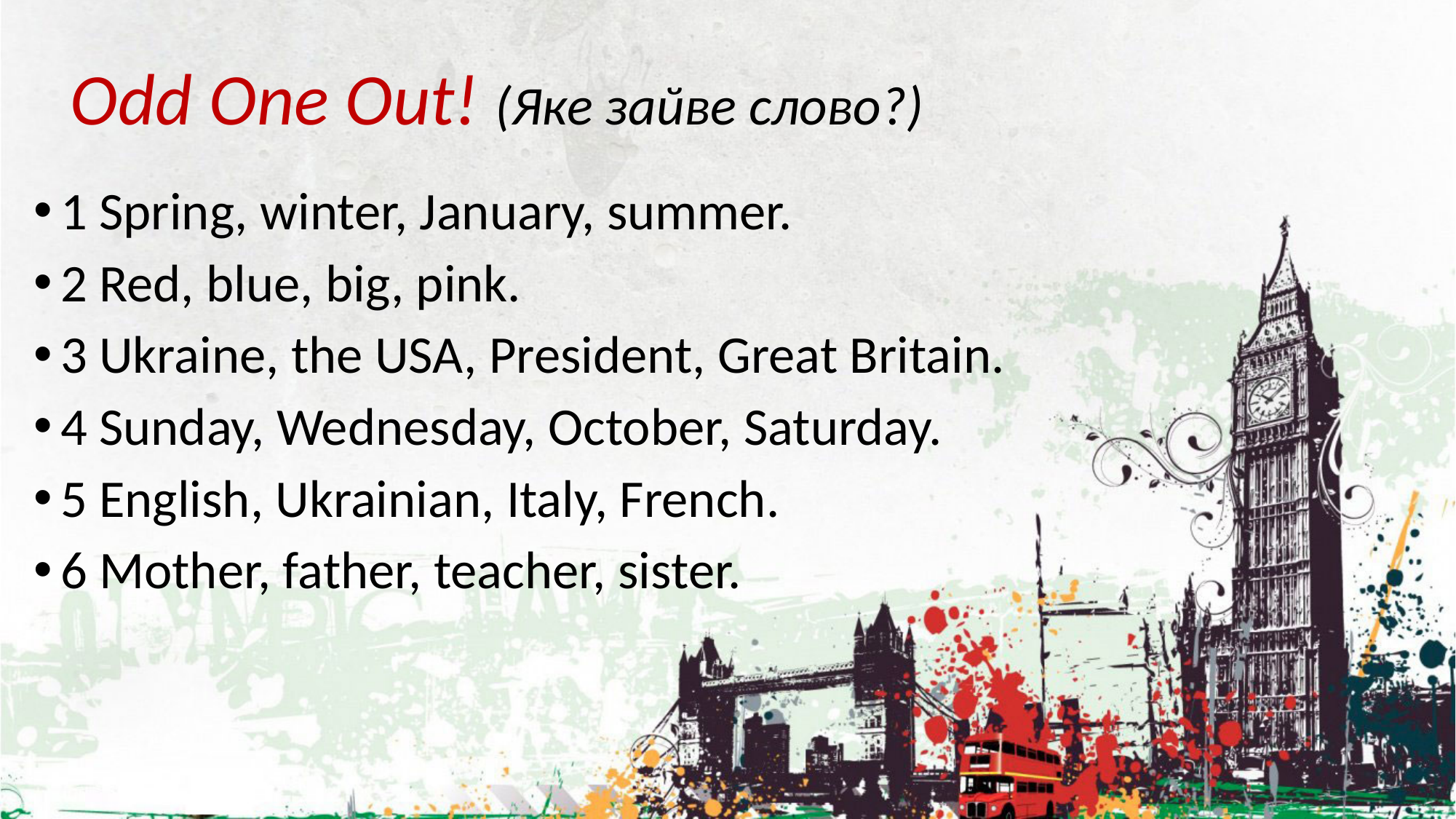

# Odd One Out! (Яке зайве слово?)
1 Spring, winter, January, summer.
2 Red, blue, big, pink.
3 Ukraine, the USA, President, Great Britain.
4 Sunday, Wednesday, October, Saturday.
5 English, Ukrainian, Italy, French.
6 Mother, father, teacher, sister.